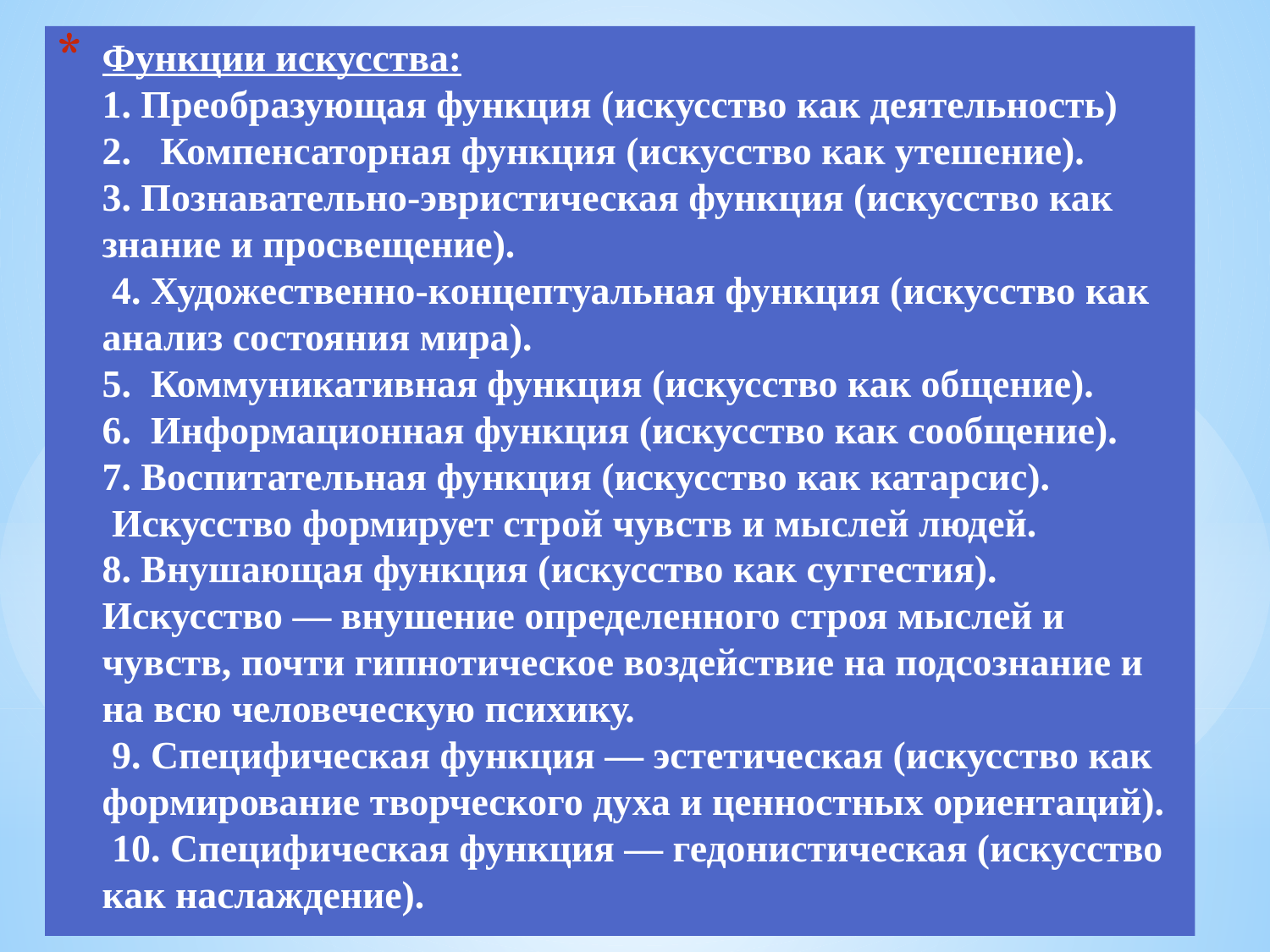

# Функции искусства: 1. Преобразующая функция (искусство как деятельность) 2.   Компенсаторная функция (искусство как утешение). 3. Познавательно-эвристическая функция (искусство как знание и просвещение). 4. Художественно-концептуальная функция (искусство как анализ состояния мира). 5.  Коммуникативная функция (искусство как общение). 6.  Информационная функция (искусство как сообщение). 7. Воспитательная функция (искусство как катарсис). Искусство формирует строй чувств и мыслей людей. 8. Внушающая функция (искусство как суггестия). Искусство — внушение определенного строя мыслей и чувств, почти гипнотическое воздействие на подсознание и на всю человеческую психику. 9. Специфическая функция — эстетическая (искусство как формирование творческого духа и ценностных ориентаций). 10. Специфическая функция — гедонистическая (искусство как наслаждение).